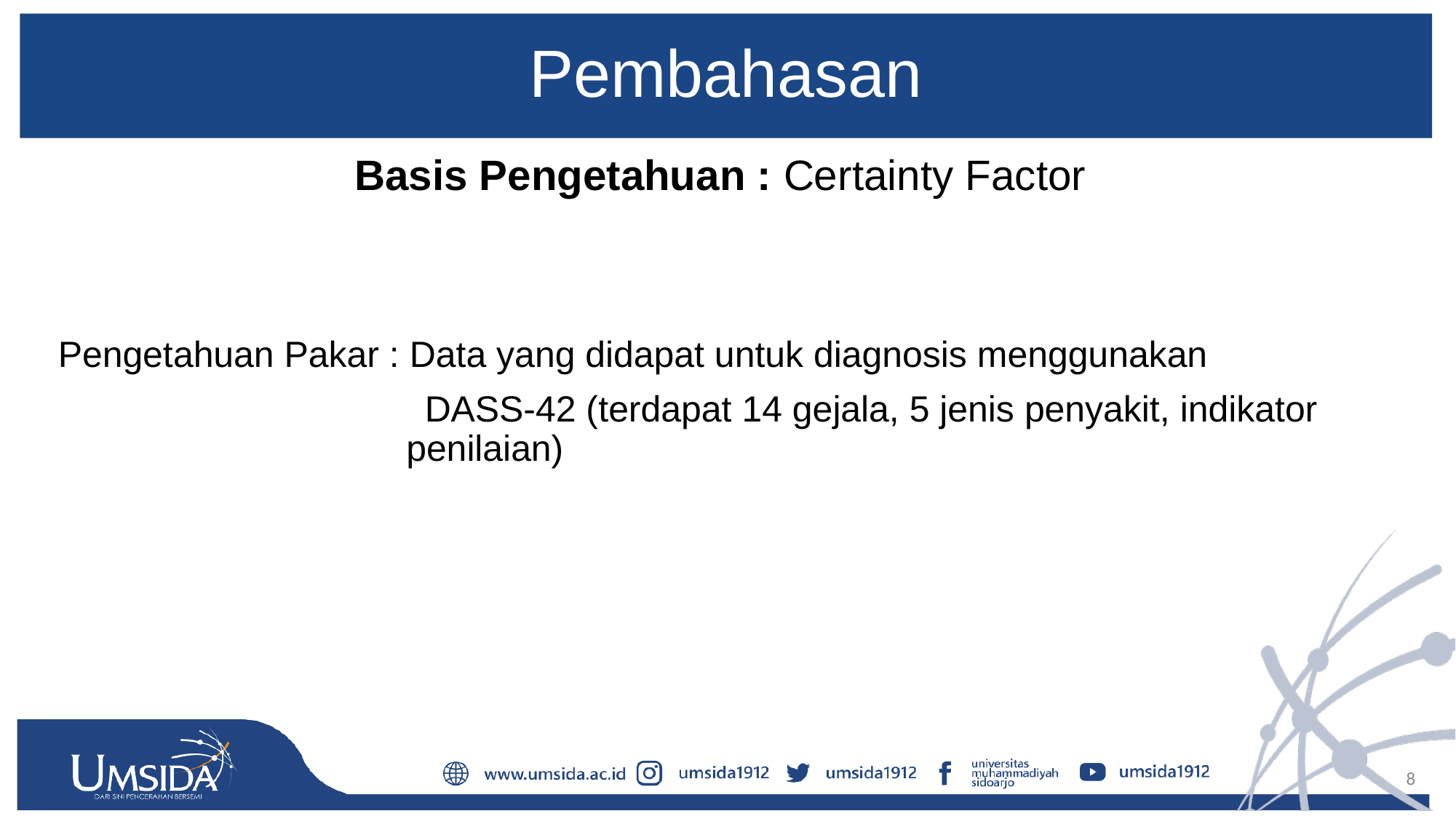

# Pembahasan
Basis Pengetahuan : Certainty Factor

Pengetahuan Pakar : Data yang didapat untuk diagnosis menggunakan
                                    DASS-42 (terdapat 14 gejala, 5 jenis penyakit, indikator penilaian)